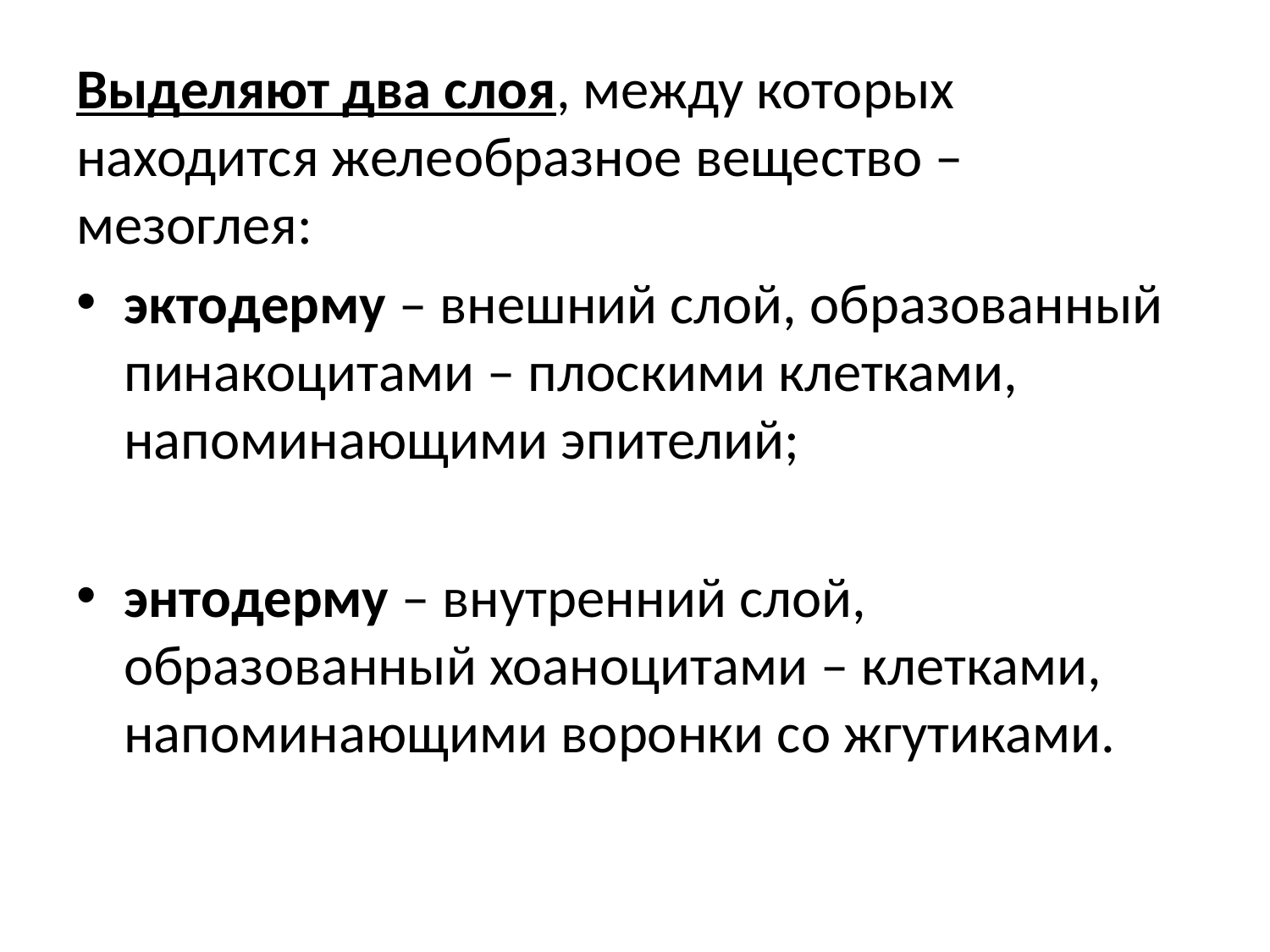

Выделяют два слоя, между которых находится желеобразное вещество – мезоглея:
эктодерму – внешний слой, образованный пинакоцитами – плоскими клетками, напоминающими эпителий;

энтодерму – внутренний слой, образованный хоаноцитами – клетками, напоминающими воронки со жгутиками.